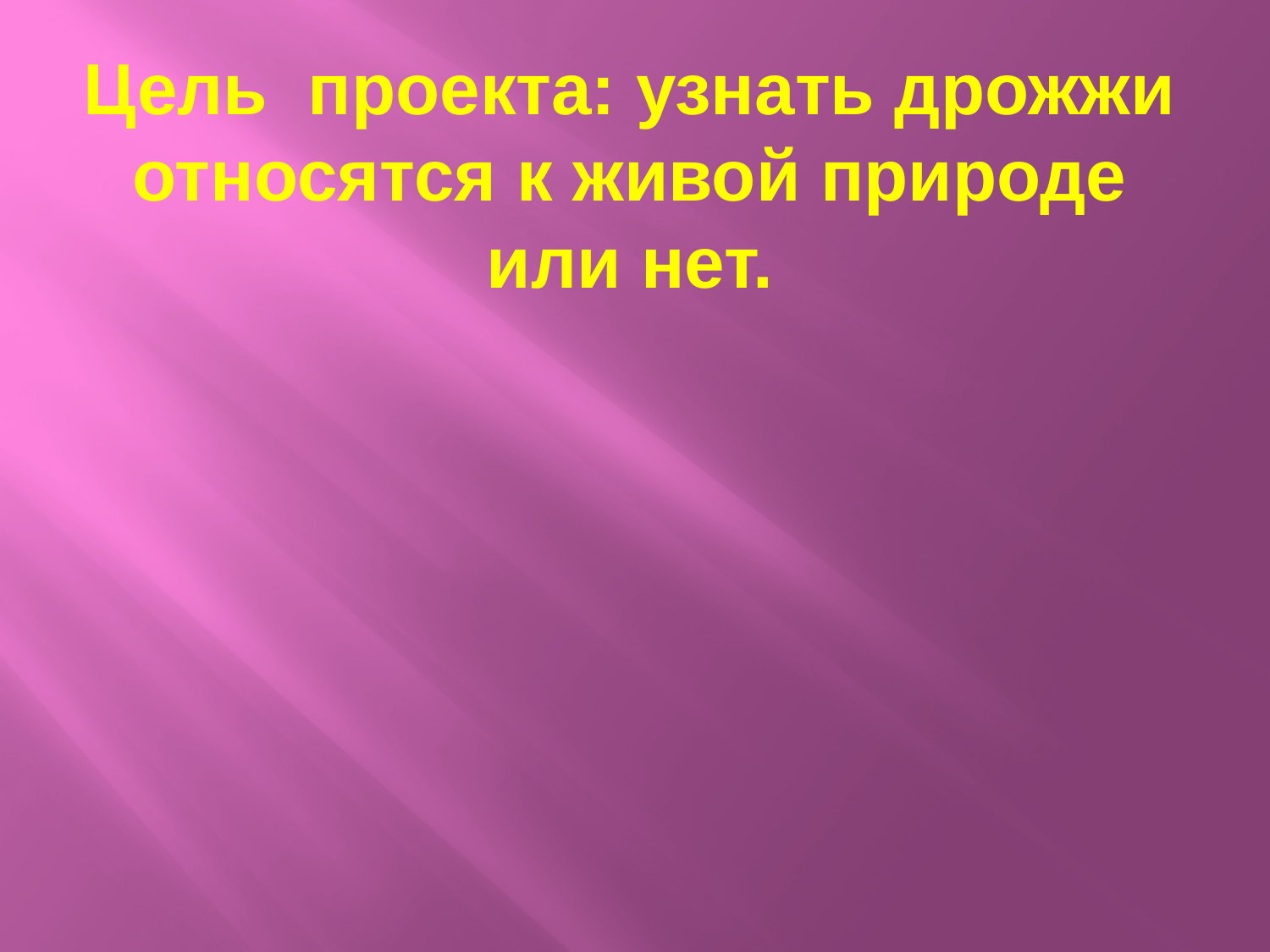

Цель  проекта: узнать дрожжи относятся к живой природе или нет.